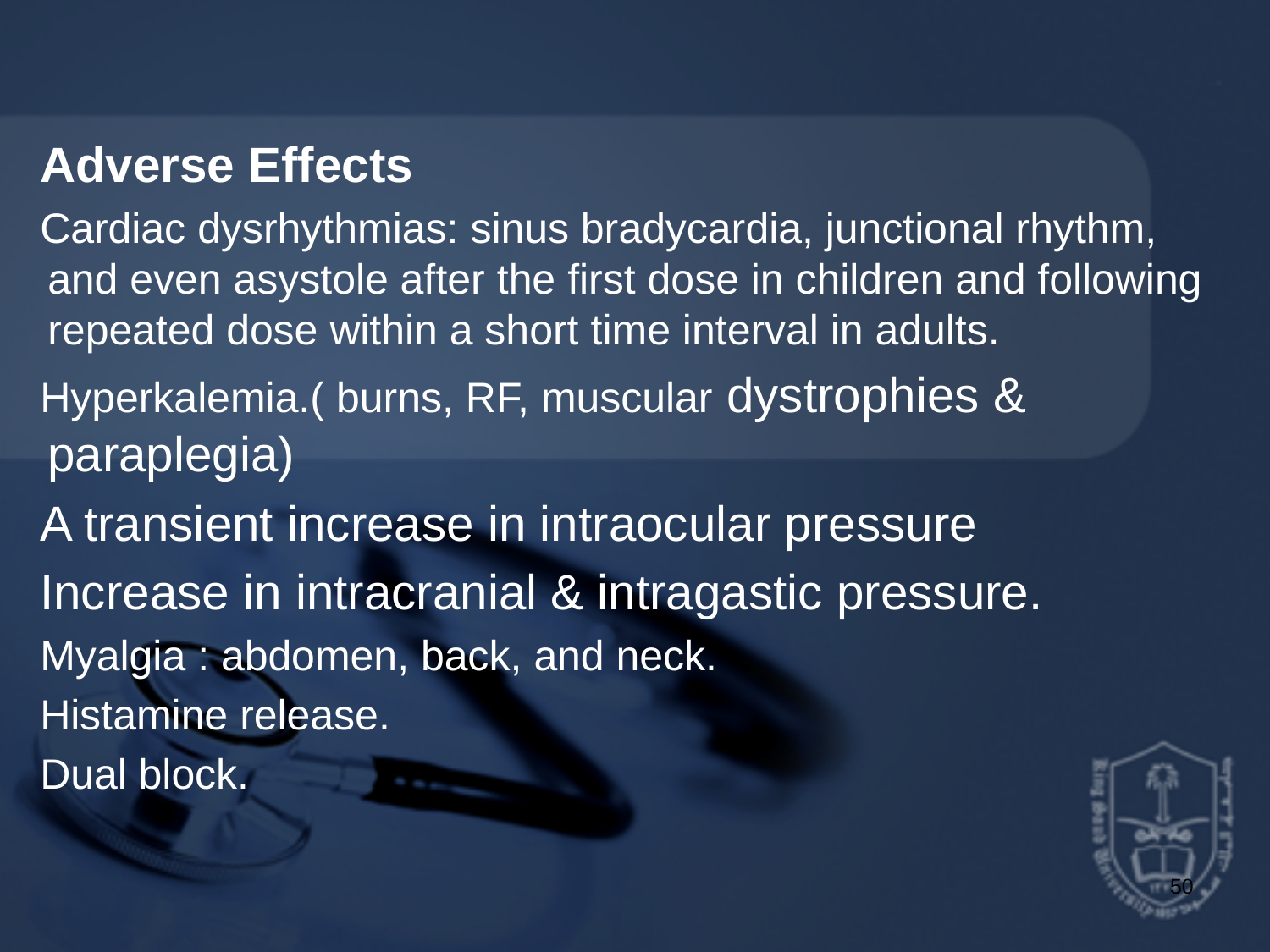

Adverse Effects
Cardiac dysrhythmias: sinus bradycardia, junctional rhythm, and even asystole after the first dose in children and following repeated dose within a short time interval in adults.
Hyperkalemia.( burns, RF, muscular dystrophies &   paraplegia)
A transient increase in intraocular pressure
Increase in intracranial & intragastic pressure.
Myalgia : abdomen, back, and neck.
Histamine release.
Dual block.

50